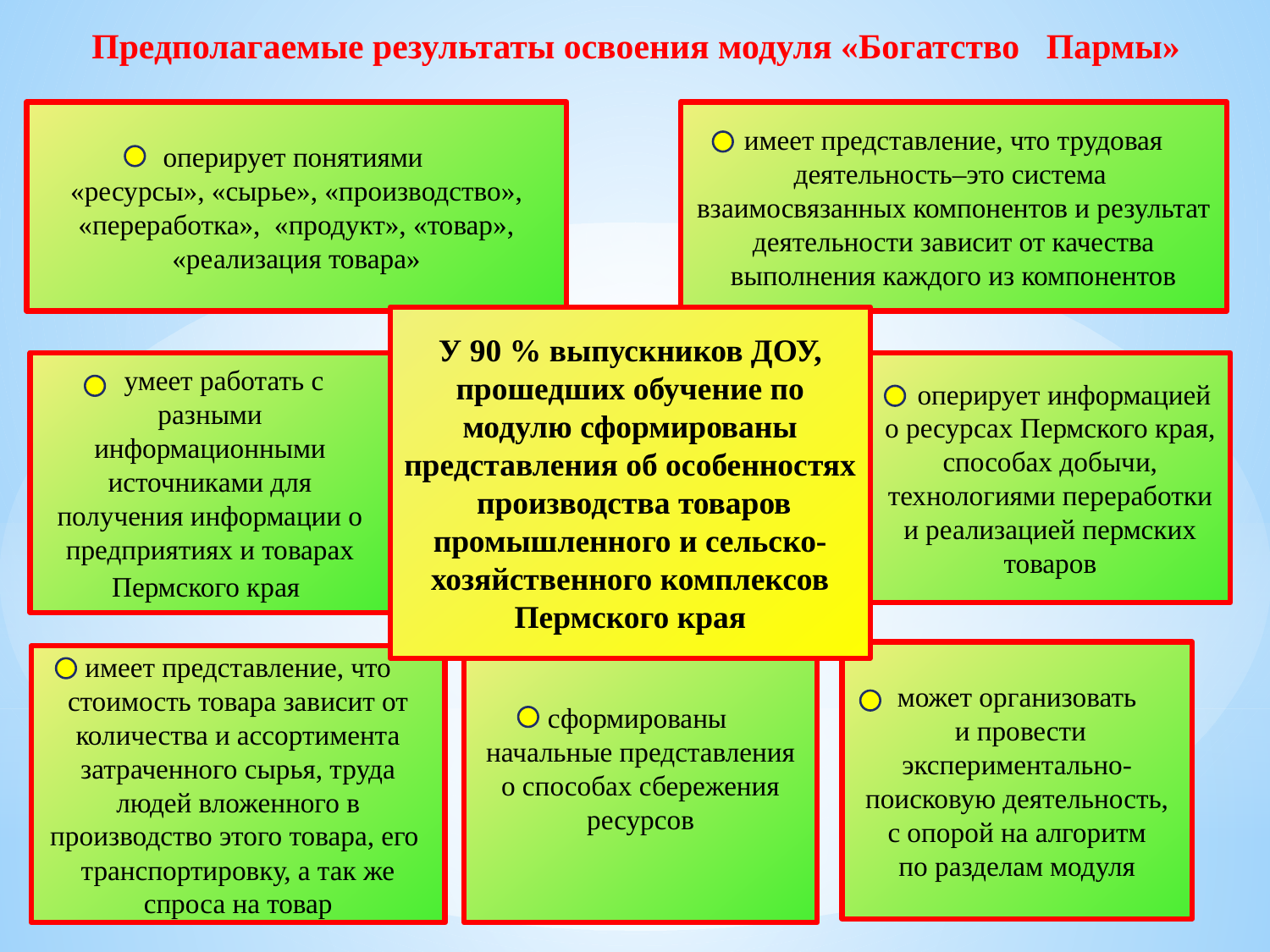

Предполагаемые результаты освоения модуля «Богатство   Пармы»

оперирует понятиями
«ресурсы», «сырье», «производство», «переработка»,  «продукт», «товар», «реализация товара»
имеет представление, что трудовая деятельность–это система  взаимосвязанных компонентов и результат деятельности зависит от качества выполнения каждого из компонентов

У 90 % выпускников ДОУ, прошедших обучение по модулю сформированы представления об особенностях  производства товаров промышленного и сельско-хозяйственного комплексов Пермского края
    умеет работать с разными информационными источниками для получения информации о предприятиях и товарах Пермского края
    оперирует информацией о ресурсах Пермского края, способах добычи, технологиями переработки и реализацией пермских товаров

может организовать
 и провести экспериментально-поисковую деятельность,
 с опорой на алгоритм
по разделам модуля
имеет представление, что стоимость товара зависит от количества и ассортимента затраченного сырья, труда людей вложенного в производство этого товара, его  транспортировку, а так же спроса на товар

сформированы
начальные представления о способах сбережения ресурсов